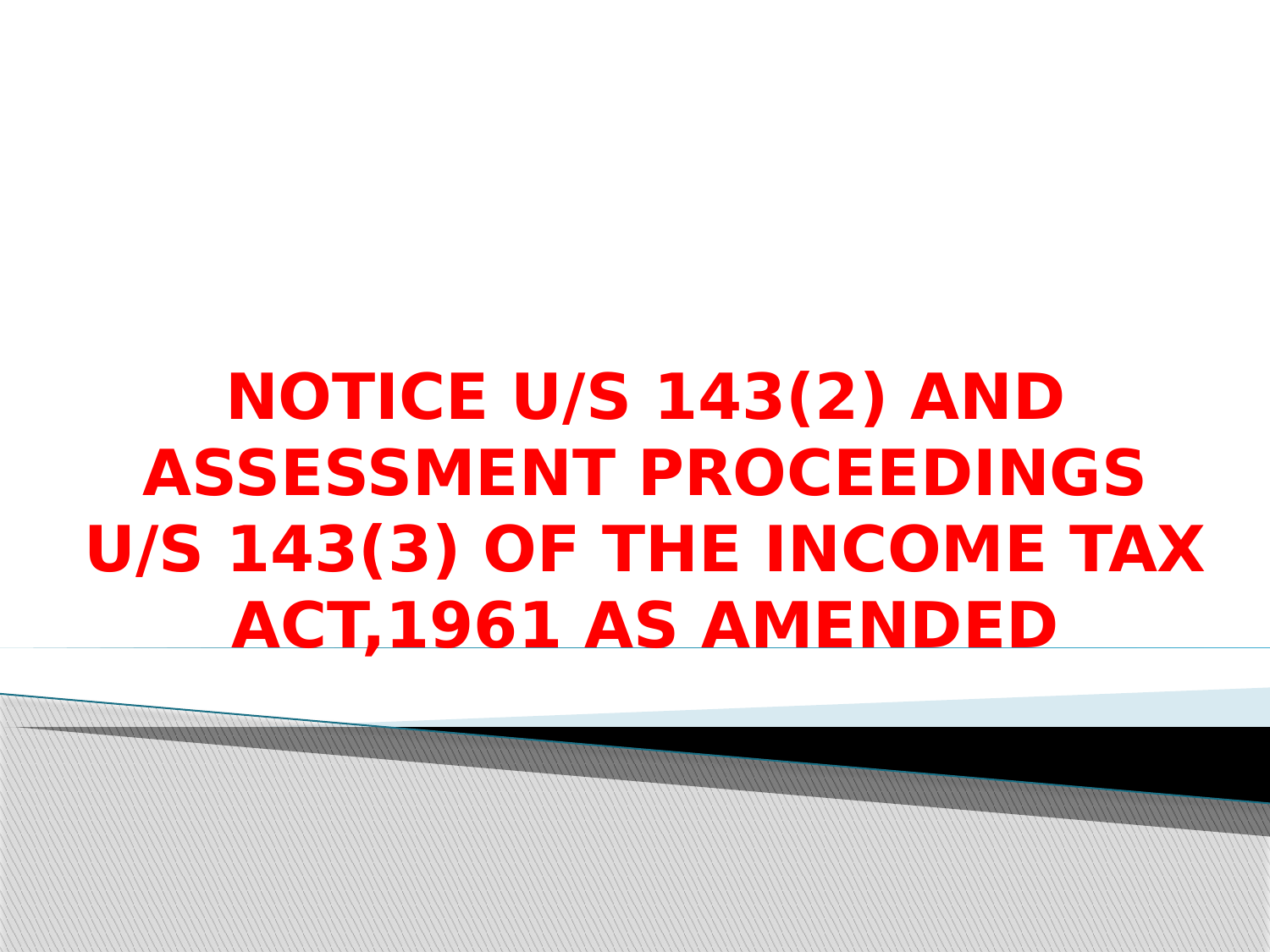

# NOTICE U/S 143(2) AND ASSESSMENT PROCEEDINGS U/S 143(3) OF THE INCOME TAX ACT,1961 AS AMENDED